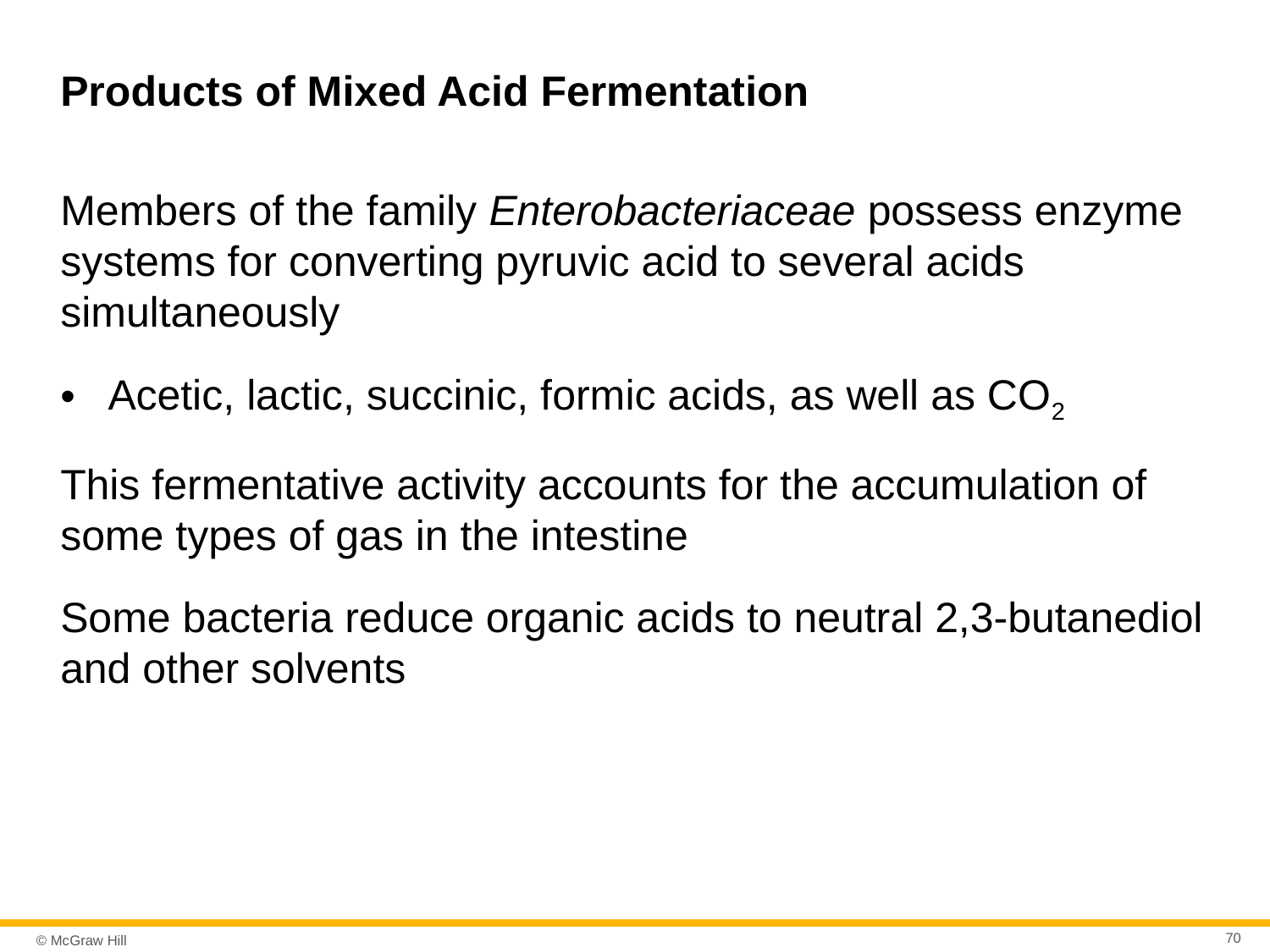

# Products of Mixed Acid Fermentation
Members of the family Enterobacteriaceae possess enzyme systems for converting pyruvic acid to several acids simultaneously
Acetic, lactic, succinic, formic acids, as well as CO2
This fermentative activity accounts for the accumulation of some types of gas in the intestine
Some bacteria reduce organic acids to neutral 2,3-butanediol and other solvents